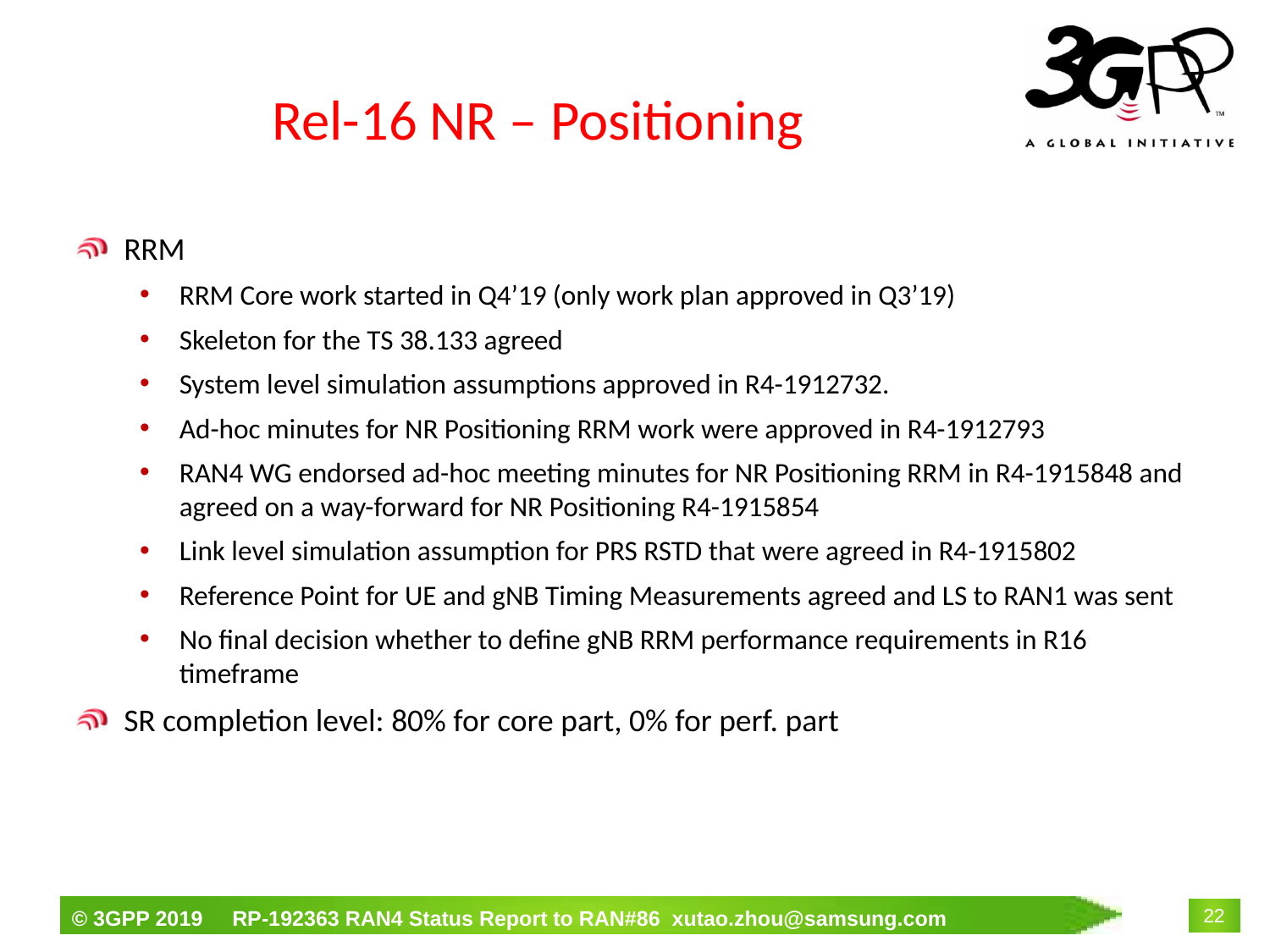

# Rel-16 NR – Positioning
RRM
RRM Core work started in Q4’19 (only work plan approved in Q3’19)
Skeleton for the TS 38.133 agreed
System level simulation assumptions approved in R4-1912732.
Ad-hoc minutes for NR Positioning RRM work were approved in R4-1912793
RAN4 WG endorsed ad-hoc meeting minutes for NR Positioning RRM in R4-1915848 and agreed on a way-forward for NR Positioning R4-1915854
Link level simulation assumption for PRS RSTD that were agreed in R4-1915802
Reference Point for UE and gNB Timing Measurements agreed and LS to RAN1 was sent
No final decision whether to define gNB RRM performance requirements in R16 timeframe
SR completion level: 80% for core part, 0% for perf. part